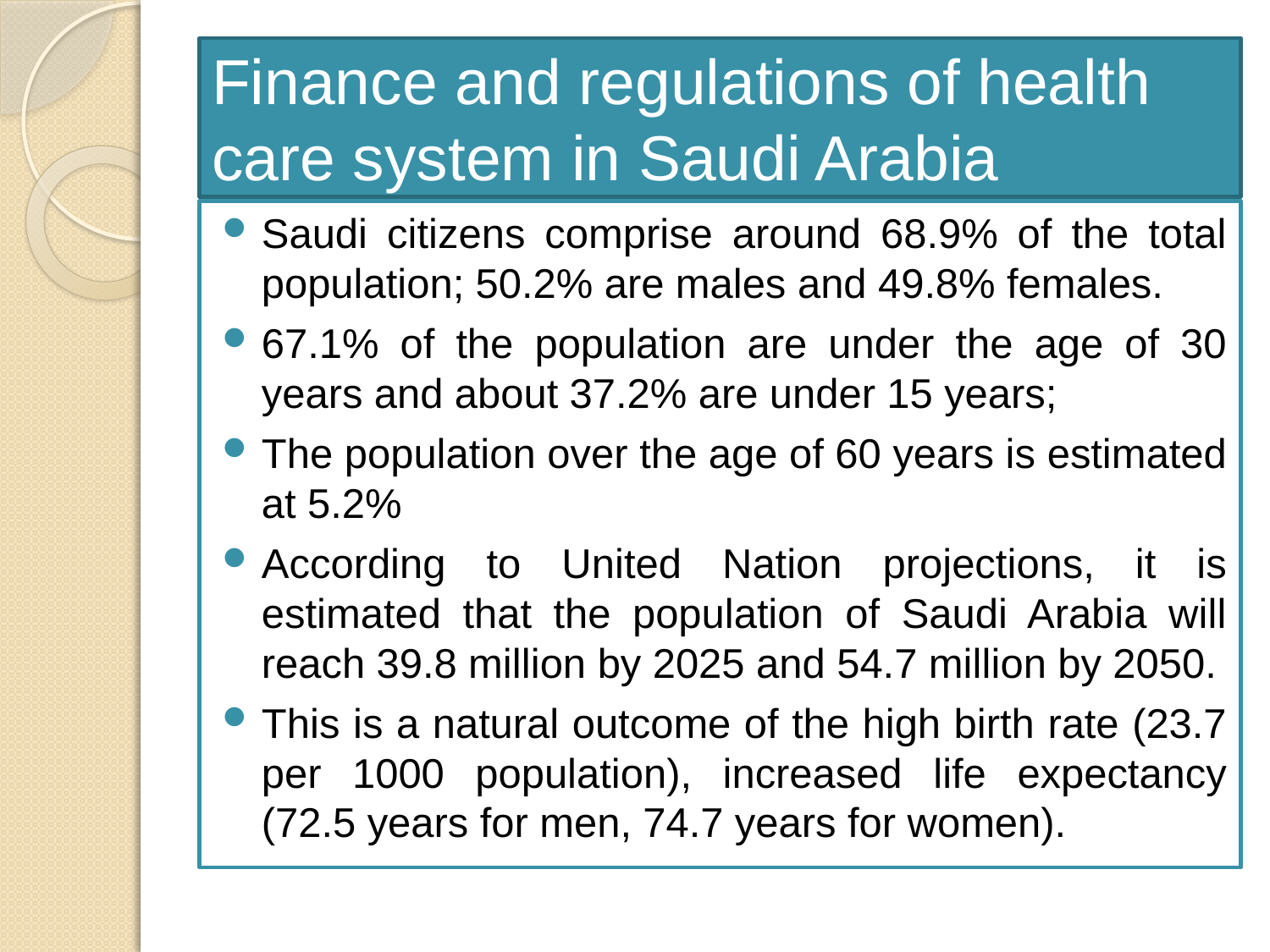

# Finance and regulations of health care system in Saudi Arabia
Saudi citizens comprise around 68.9% of the total population; 50.2% are males and 49.8% females.
67.1% of the population are under the age of 30 years and about 37.2% are under 15 years;
The population over the age of 60 years is estimated at 5.2%
According to United Nation projections, it is estimated that the population of Saudi Arabia will reach 39.8 million by 2025 and 54.7 million by 2050.
This is a natural outcome of the high birth rate (23.7 per 1000 population), increased life expectancy (72.5 years for men, 74.7 years for women).